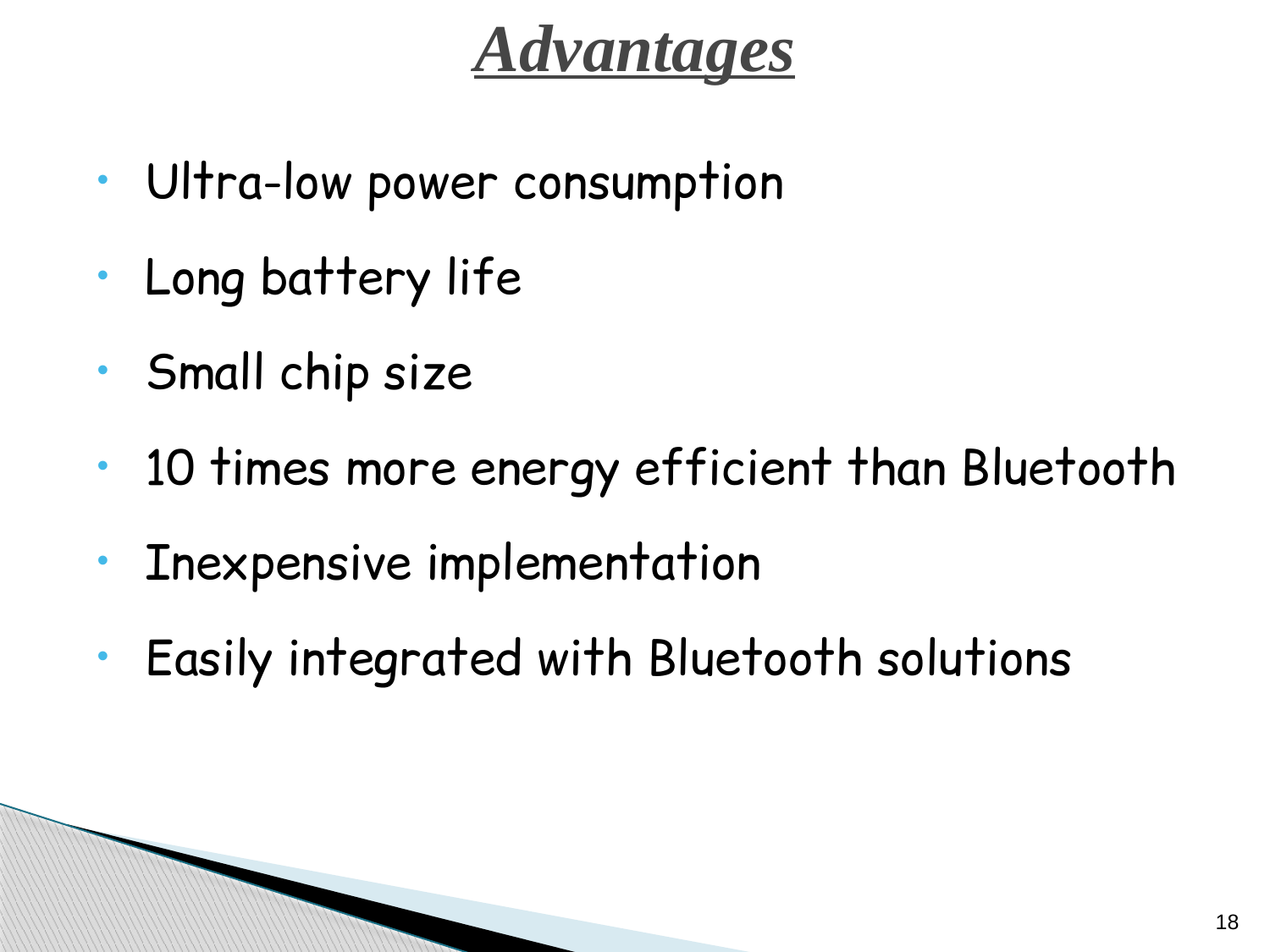

Advantages
Ultra-low power consumption
Long battery life
Small chip size
10 times more energy efficient than Bluetooth
Inexpensive implementation
Easily integrated with Bluetooth solutions
18